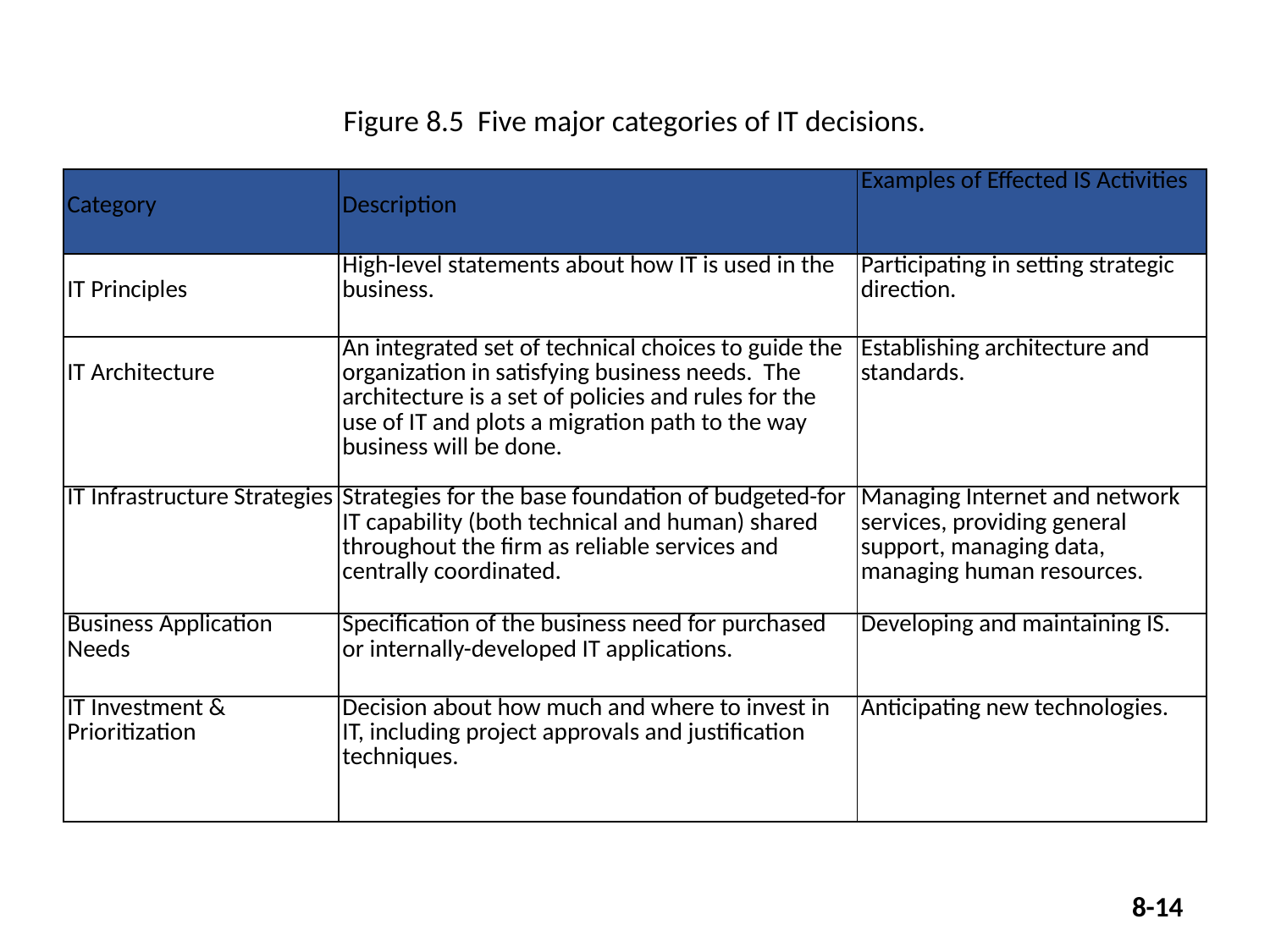

Figure 8.5  Five major categories of IT decisions.
| Category | Description | Examples of Effected IS Activities |
| --- | --- | --- |
| IT Principles | High-level statements about how IT is used in the business. | Participating in setting strategic direction. |
| IT Architecture | An integrated set of technical choices to guide the organization in satisfying business needs. The architecture is a set of policies and rules for the use of IT and plots a migration path to the way business will be done. | Establishing architecture and standards. |
| IT Infrastructure Strategies | Strategies for the base foundation of budgeted-for IT capability (both technical and human) shared throughout the firm as reliable services and centrally coordinated. | Managing Internet and network services, providing general support, managing data, managing human resources. |
| Business Application Needs | Specification of the business need for purchased or internally-developed IT applications. | Developing and maintaining IS. |
| IT Investment & Prioritization | Decision about how much and where to invest in IT, including project approvals and justification techniques. | Anticipating new technologies. |